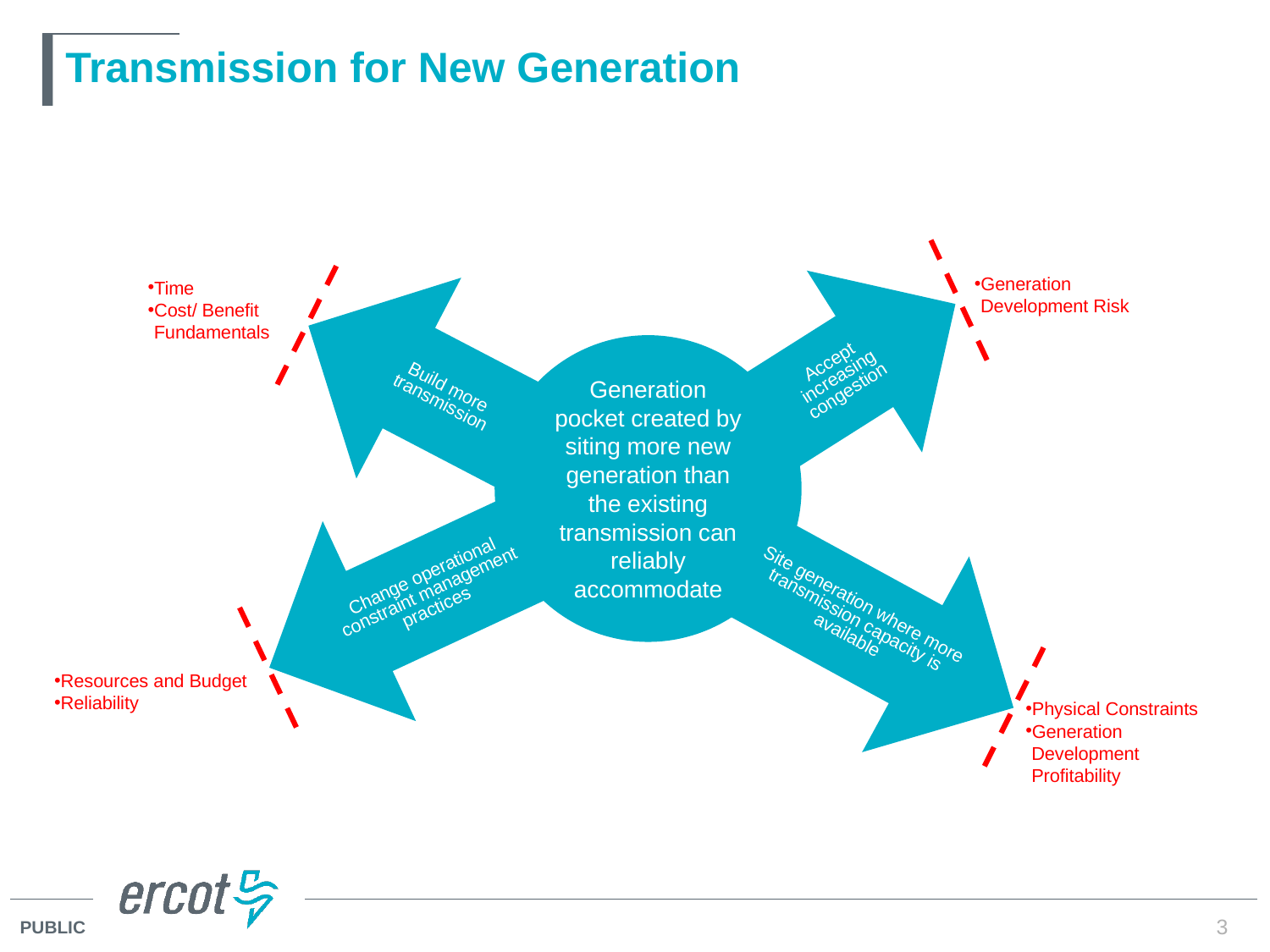

# Transmission for New Generation
Accept increasing congestion
Generation Development Risk
Time
Cost/ Benefit Fundamentals
Build more transmission
Generation pocket created by siting more new generation than the existing transmission can reliably accommodate
Change operational constraint management practices
Site generation where more transmission capacity is available
Resources and Budget
Reliability
Physical Constraints
Generation Development Profitability
3